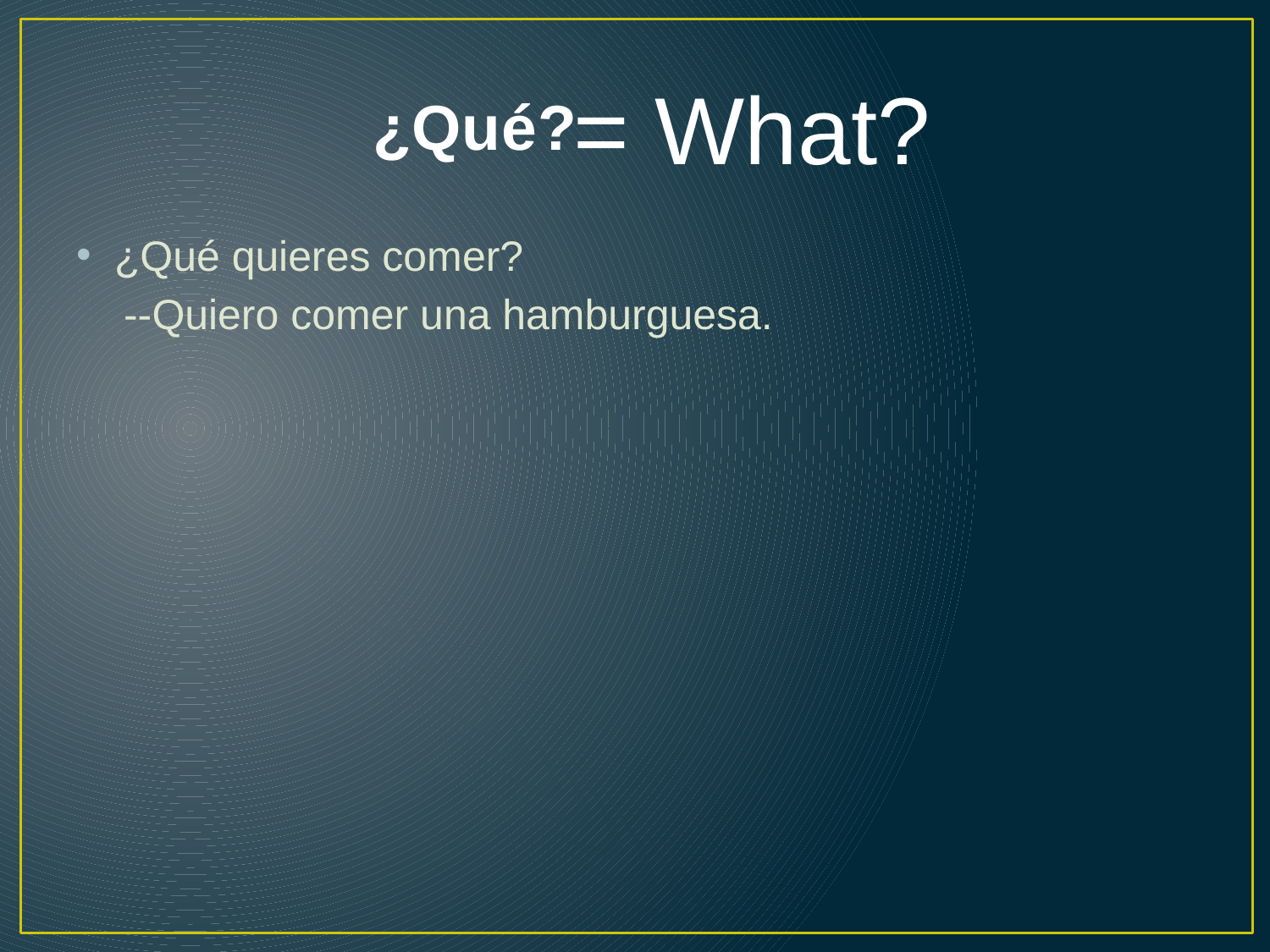

# ¿Qué?
= What?
¿Qué quieres comer?
    --Quiero comer una hamburguesa.